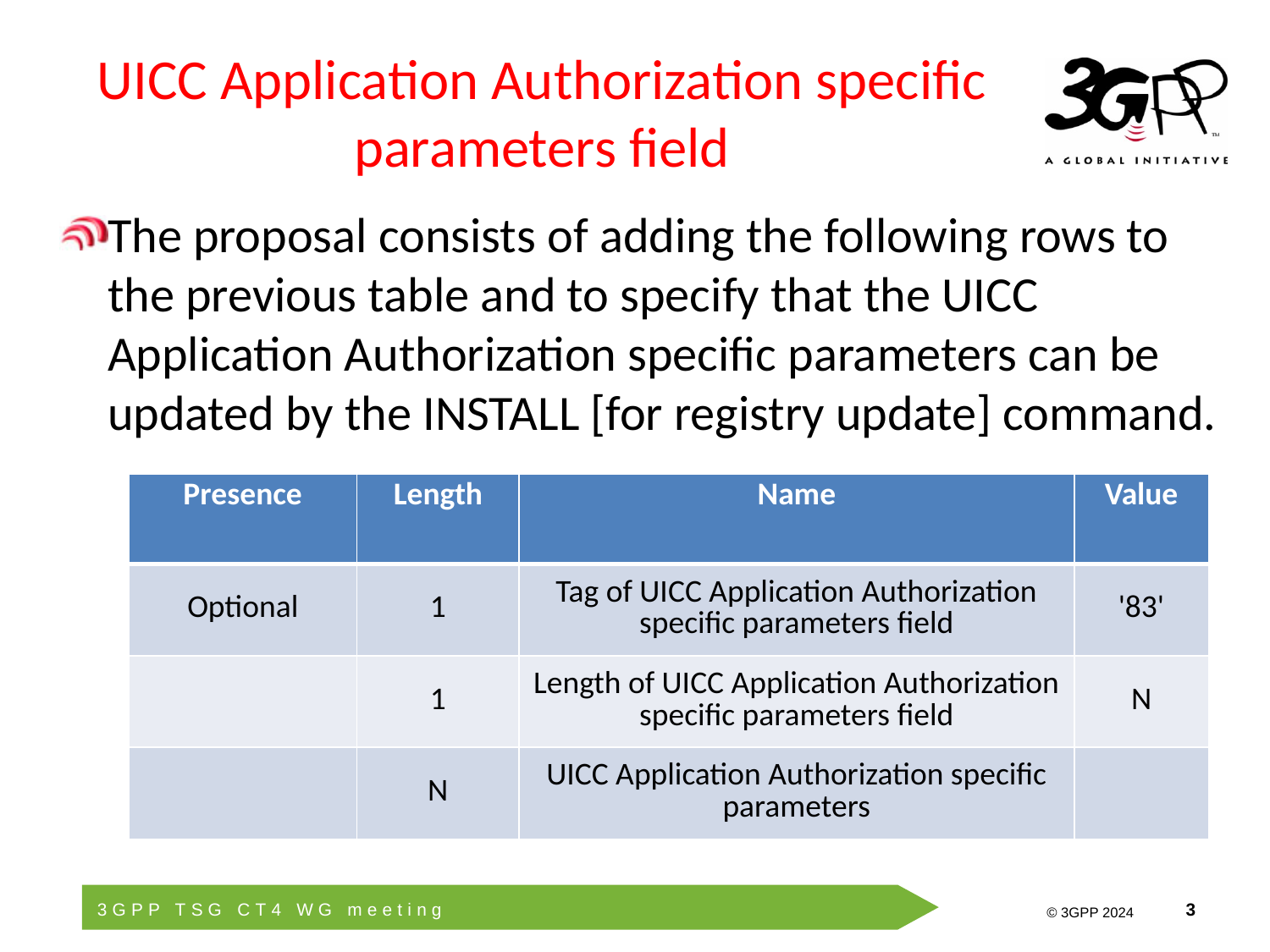

# UICC Application Authorization specific parameters field
The proposal consists of adding the following rows to the previous table and to specify that the UICC Application Authorization specific parameters can be updated by the INSTALL [for registry update] command.
| Presence | Length | Name | Value |
| --- | --- | --- | --- |
| Optional | 1 | Tag of UICC Application Authorization specific parameters field | '83' |
|  | 1 | Length of UICC Application Authorization specific parameters field | N |
|  | N | UICC Application Authorization specific parameters |  |